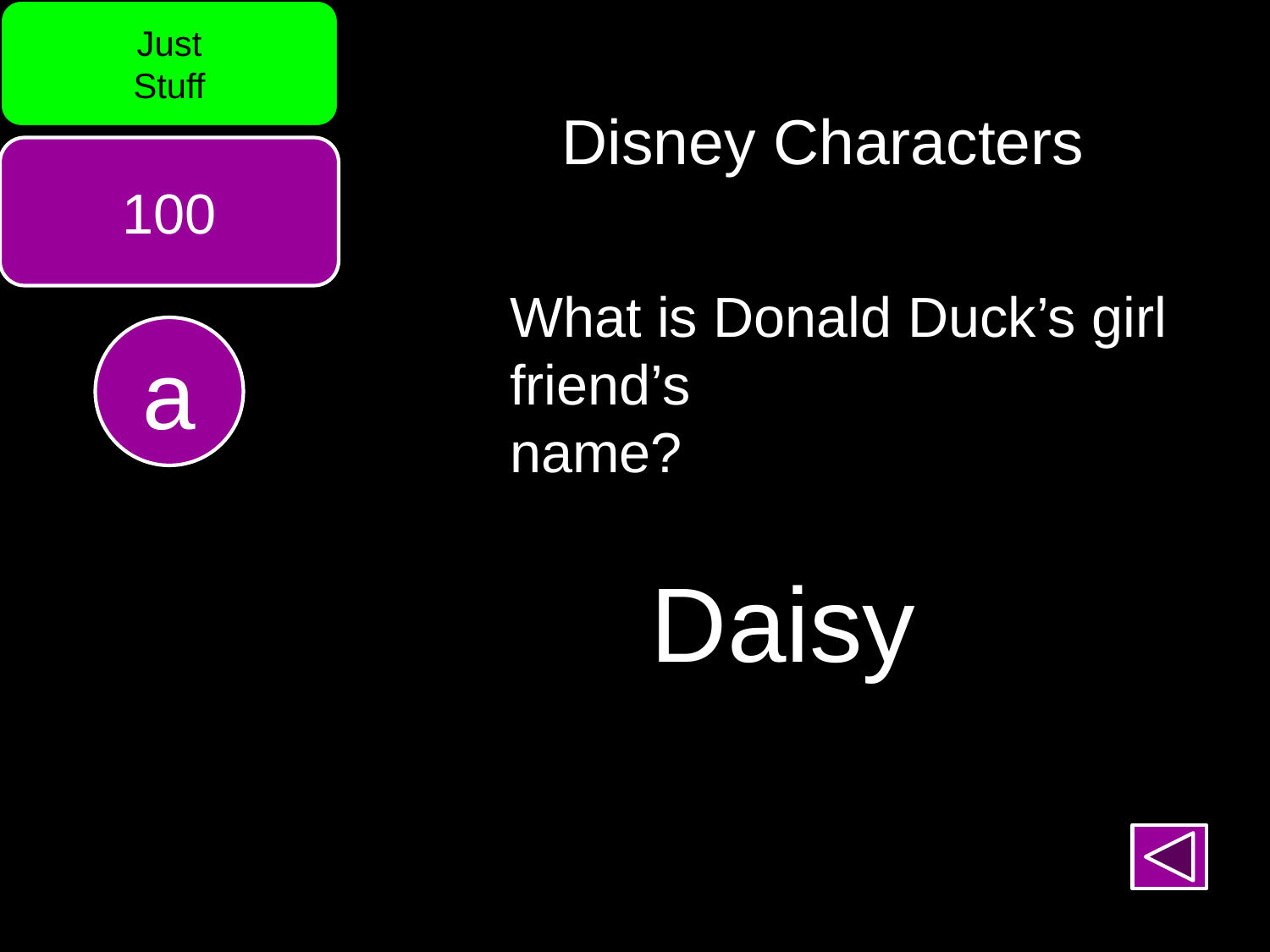

Just
Stuff
Disney Characters
100
What is Donald Duck’s girl friend’s
name?
a
Daisy